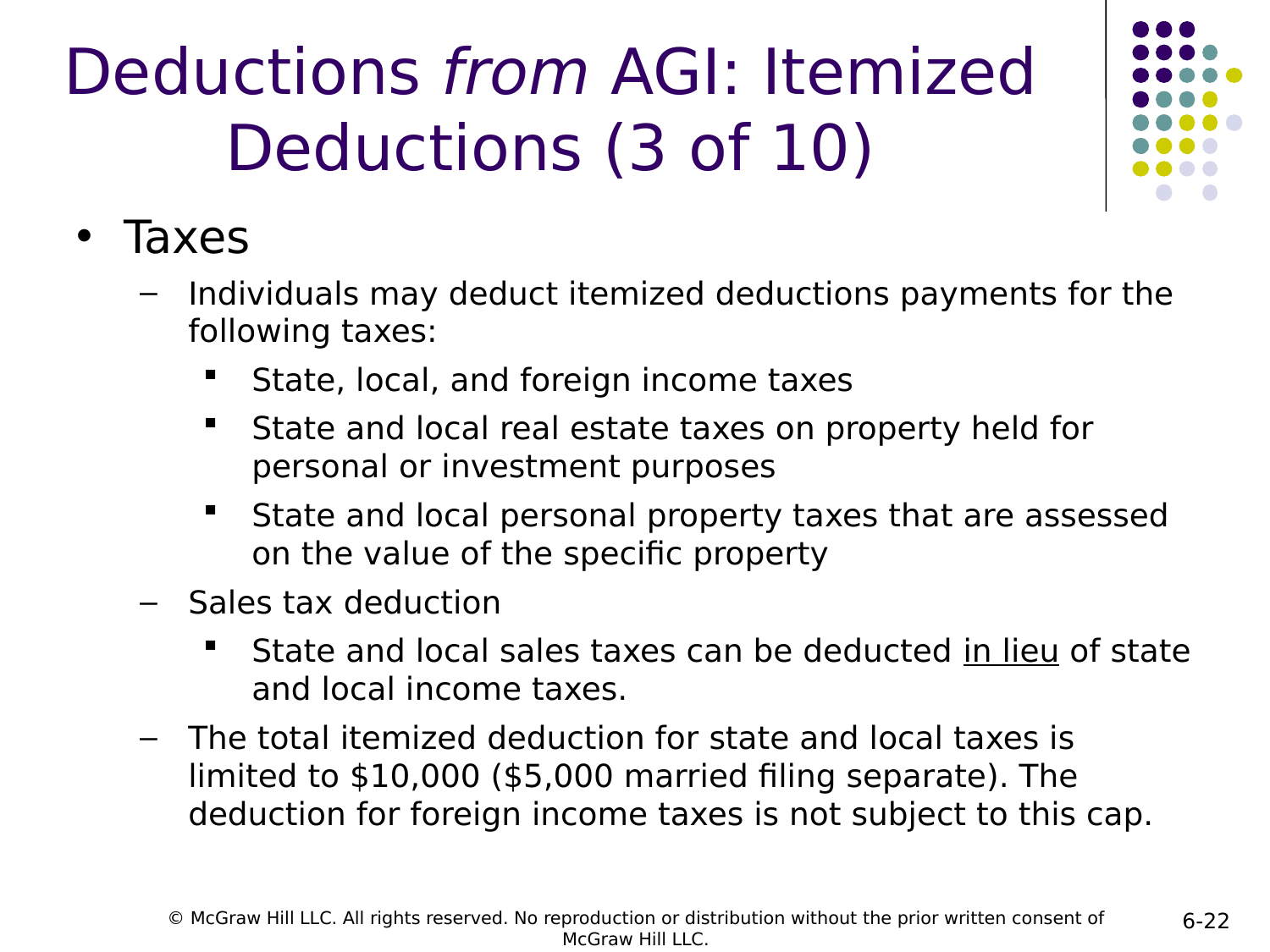

# Deductions from AGI: Itemized Deductions (3 of 10)
Taxes
Individuals may deduct itemized deductions payments for the following taxes:
State, local, and foreign income taxes
State and local real estate taxes on property held for personal or investment purposes
State and local personal property taxes that are assessed on the value of the specific property
Sales tax deduction
State and local sales taxes can be deducted in lieu of state and local income taxes.
The total itemized deduction for state and local taxes is limited to $10,000 ($5,000 married filing separate). The deduction for foreign income taxes is not subject to this cap.